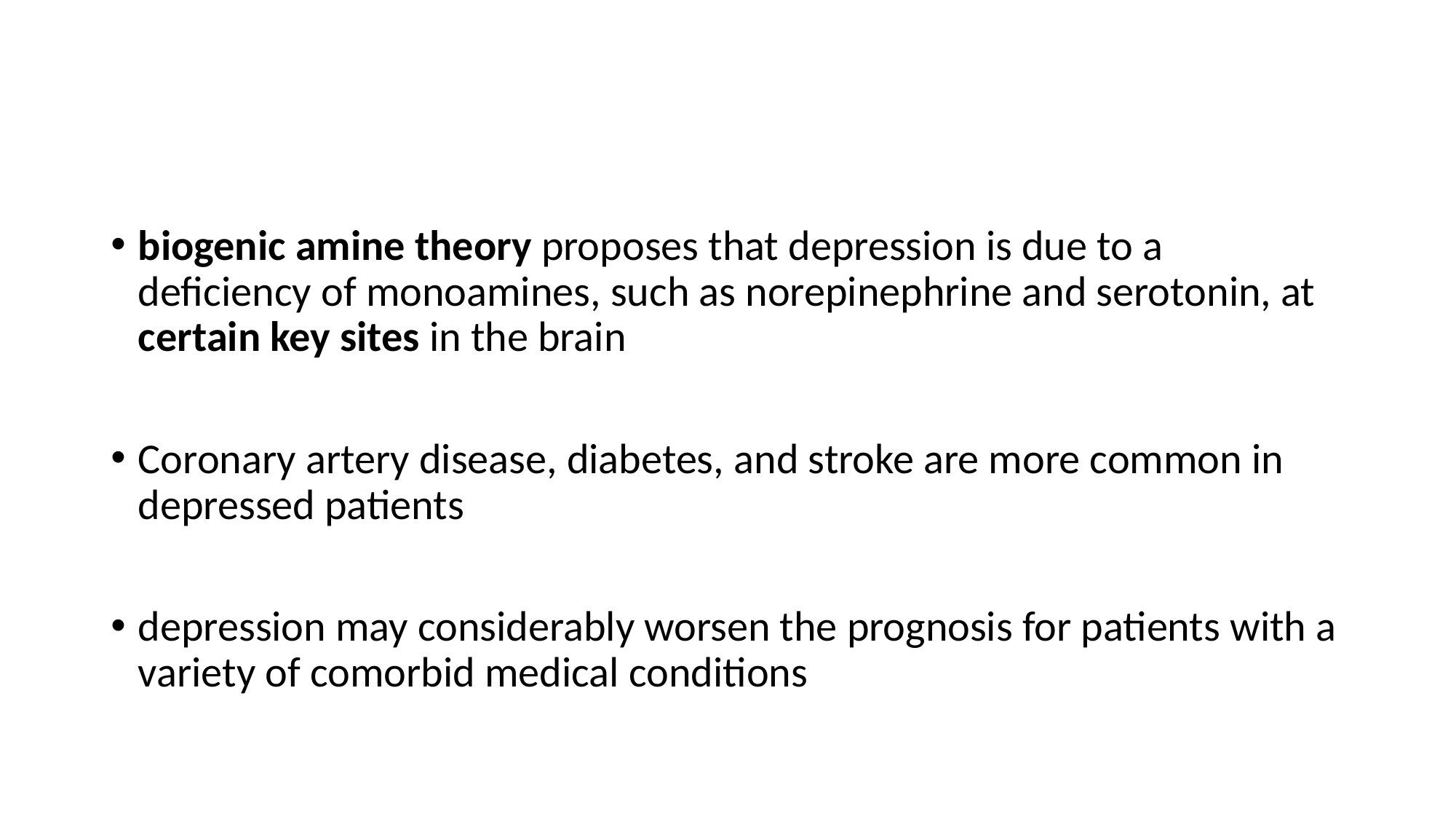

biogenic amine theory proposes that depression is due to a deficiency of monoamines, such as norepinephrine and serotonin, at certain key sites in the brain

Coronary artery disease, diabetes, and stroke are more common in depressed patients

depression may considerably worsen the prognosis for patients with a variety of comorbid medical conditions